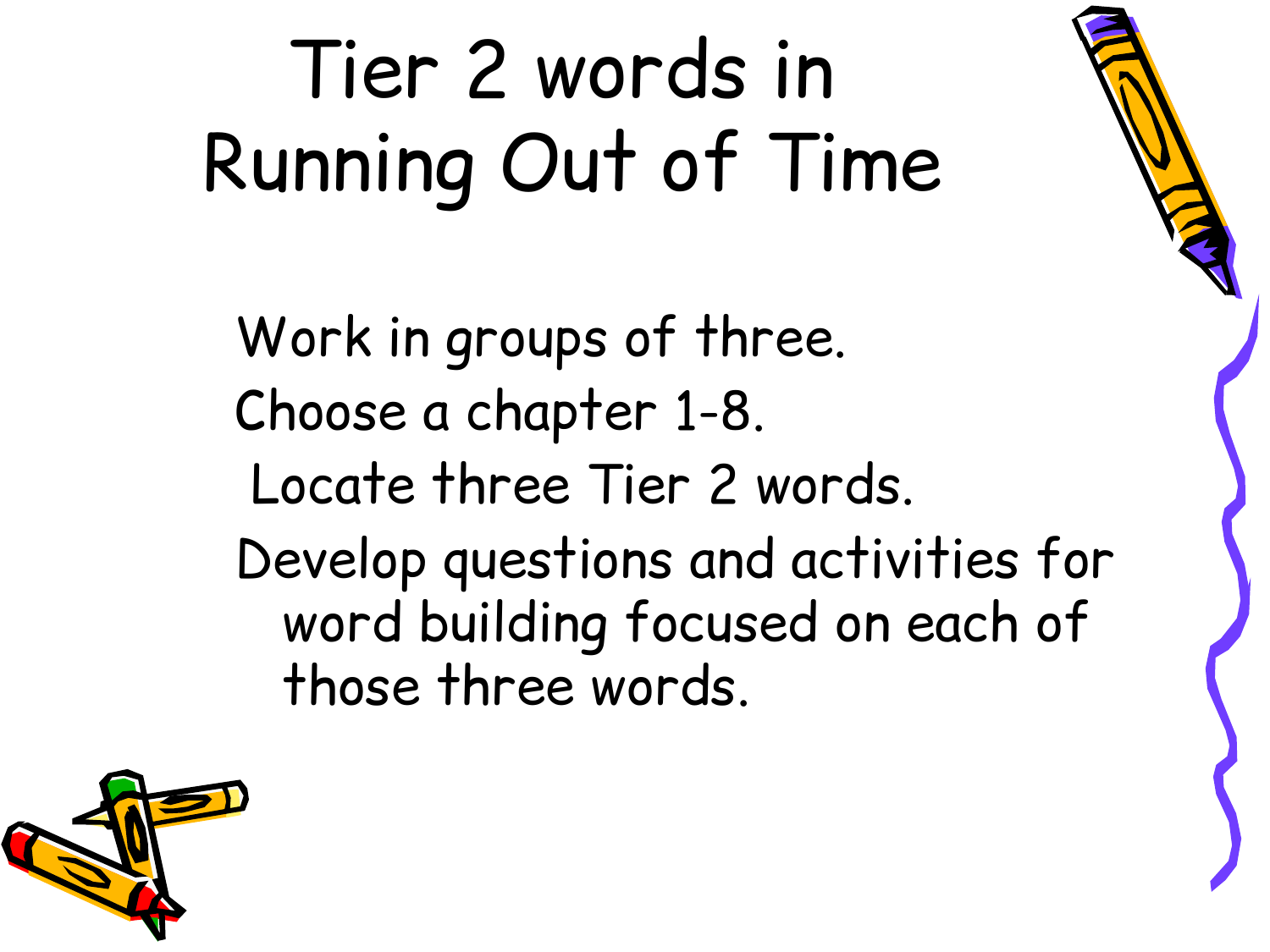

# Tier 2 words in Running Out of Time
Work in groups of three.
Choose a chapter 1-8.
 Locate three Tier 2 words.
Develop questions and activities for word building focused on each of those three words.